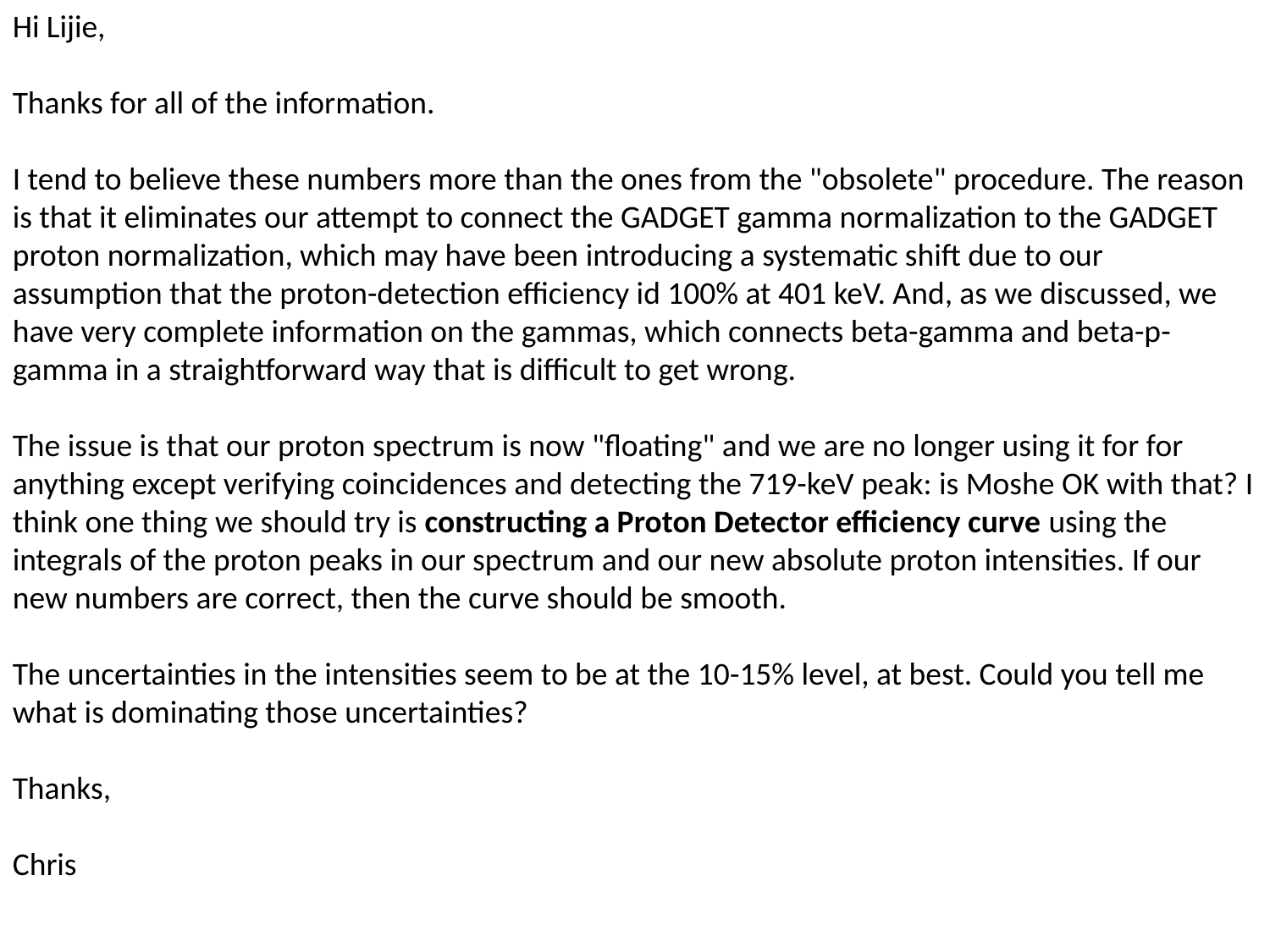

Hi Lijie,

Thanks for all of the information.

I tend to believe these numbers more than the ones from the "obsolete" procedure. The reason is that it eliminates our attempt to connect the GADGET gamma normalization to the GADGET proton normalization, which may have been introducing a systematic shift due to our assumption that the proton-detection efficiency id 100% at 401 keV. And, as we discussed, we have very complete information on the gammas, which connects beta-gamma and beta-p-gamma in a straightforward way that is difficult to get wrong.

The issue is that our proton spectrum is now "floating" and we are no longer using it for for anything except verifying coincidences and detecting the 719-keV peak: is Moshe OK with that? I think one thing we should try is constructing a Proton Detector efficiency curve using the integrals of the proton peaks in our spectrum and our new absolute proton intensities. If our new numbers are correct, then the curve should be smooth.

The uncertainties in the intensities seem to be at the 10-15% level, at best. Could you tell me what is dominating those uncertainties?

Thanks,

Chris